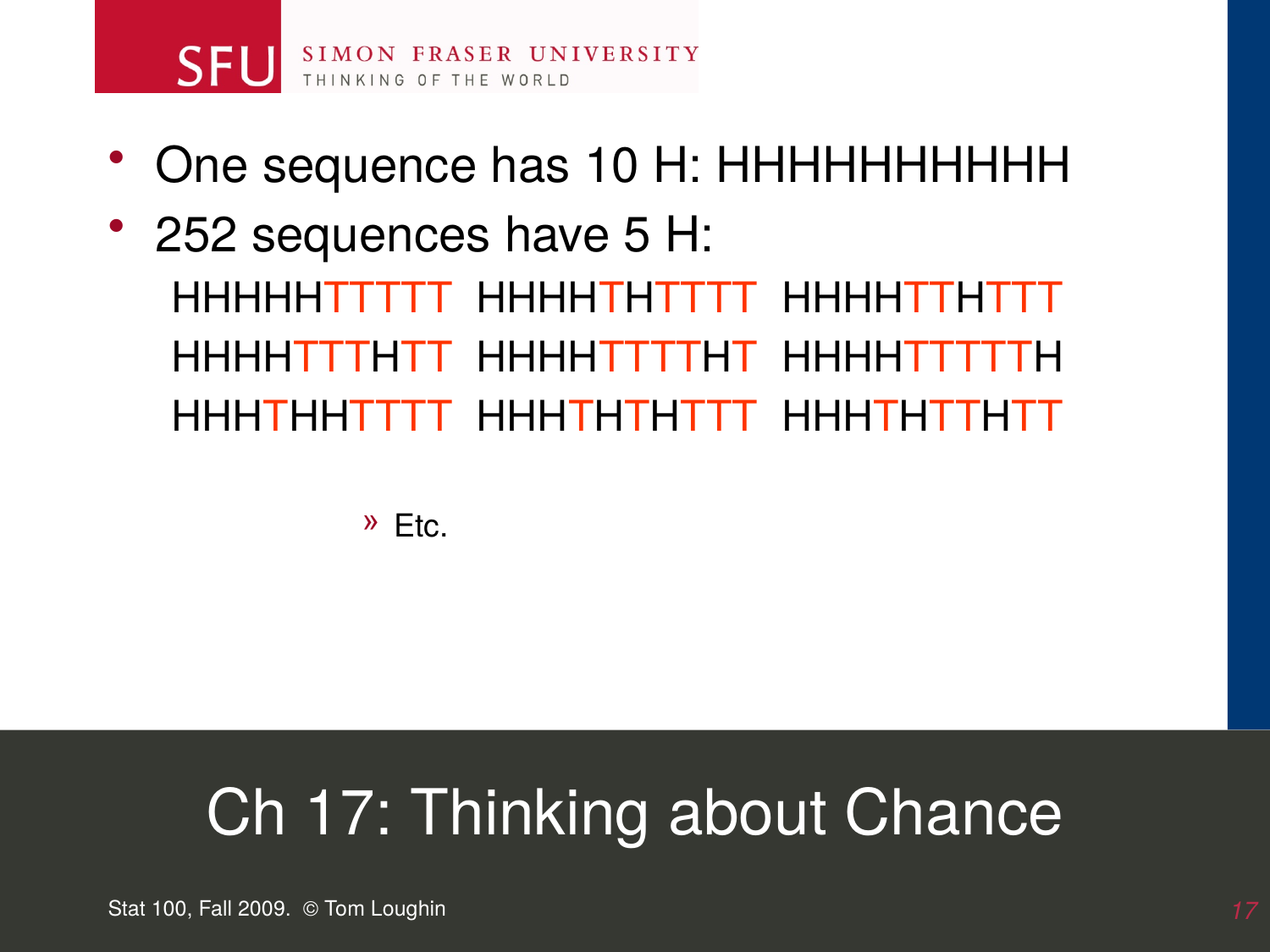

One sequence has 10 H: HHHHHHHHHH
252 sequences have 5 H:
HHHHHTTTTT  HHHHTHTTTT  HHHHTTHTTT
HHHHTTTHTT  HHHHTTTTHT  HHHHTTTTTH
HHHTHHTTTT  HHHTHTHTTT  HHHTHTTHTT

Etc.
# Ch 17: Thinking about Chance
Stat 100, Fall 2009.  © Tom Loughin
17